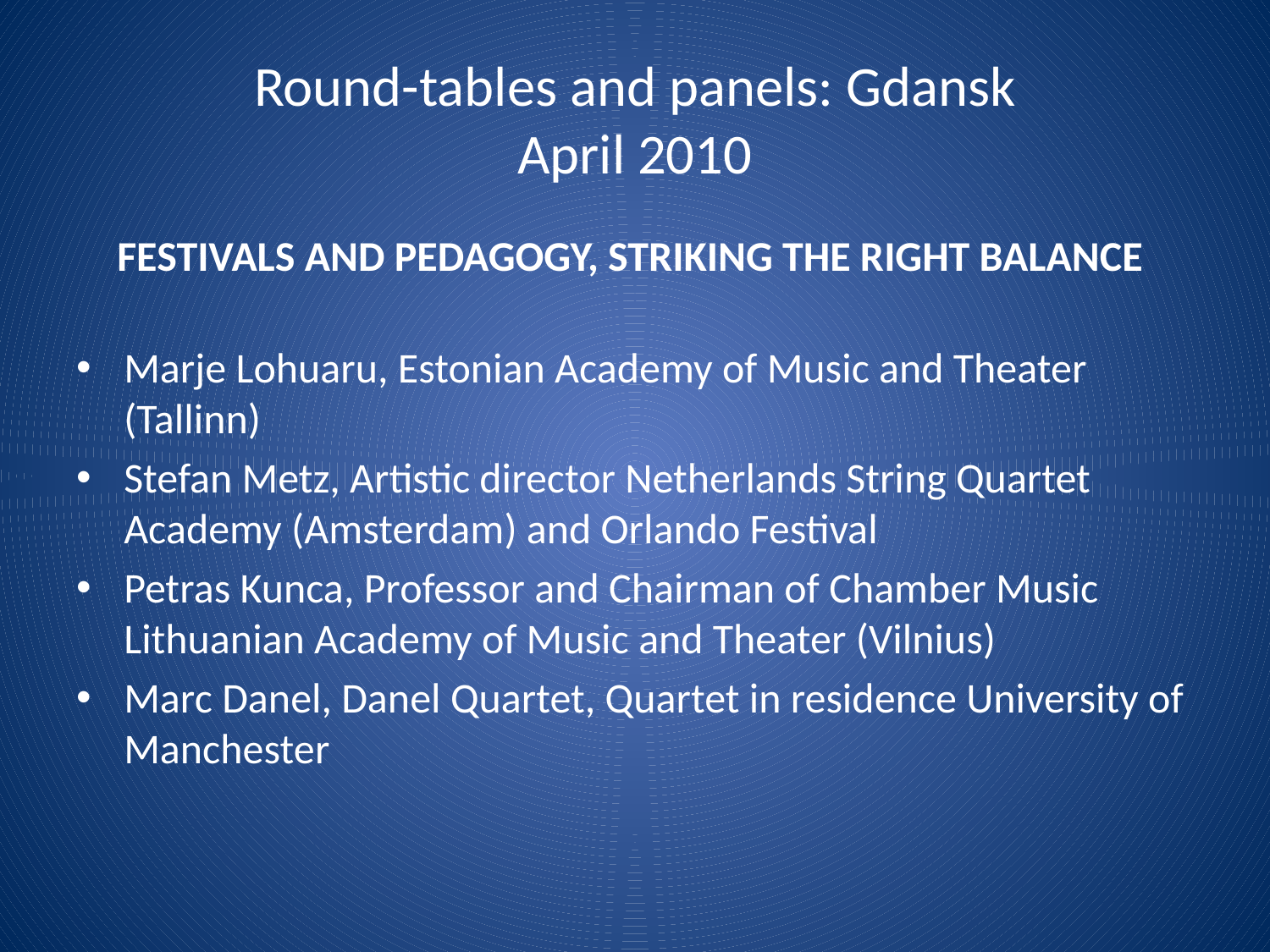

# Round-tables and panels: Gdansk April 2010
FESTIVALS AND PEDAGOGY, STRIKING THE RIGHT BALANCE

Marje Lohuaru, Estonian Academy of Music and Theater (Tallinn)
Stefan Metz, Artistic director Netherlands String Quartet Academy (Amsterdam) and Orlando Festival
Petras Kunca, Professor and Chairman of Chamber Music Lithuanian Academy of Music and Theater (Vilnius)
Marc Danel, Danel Quartet, Quartet in residence University of Manchester